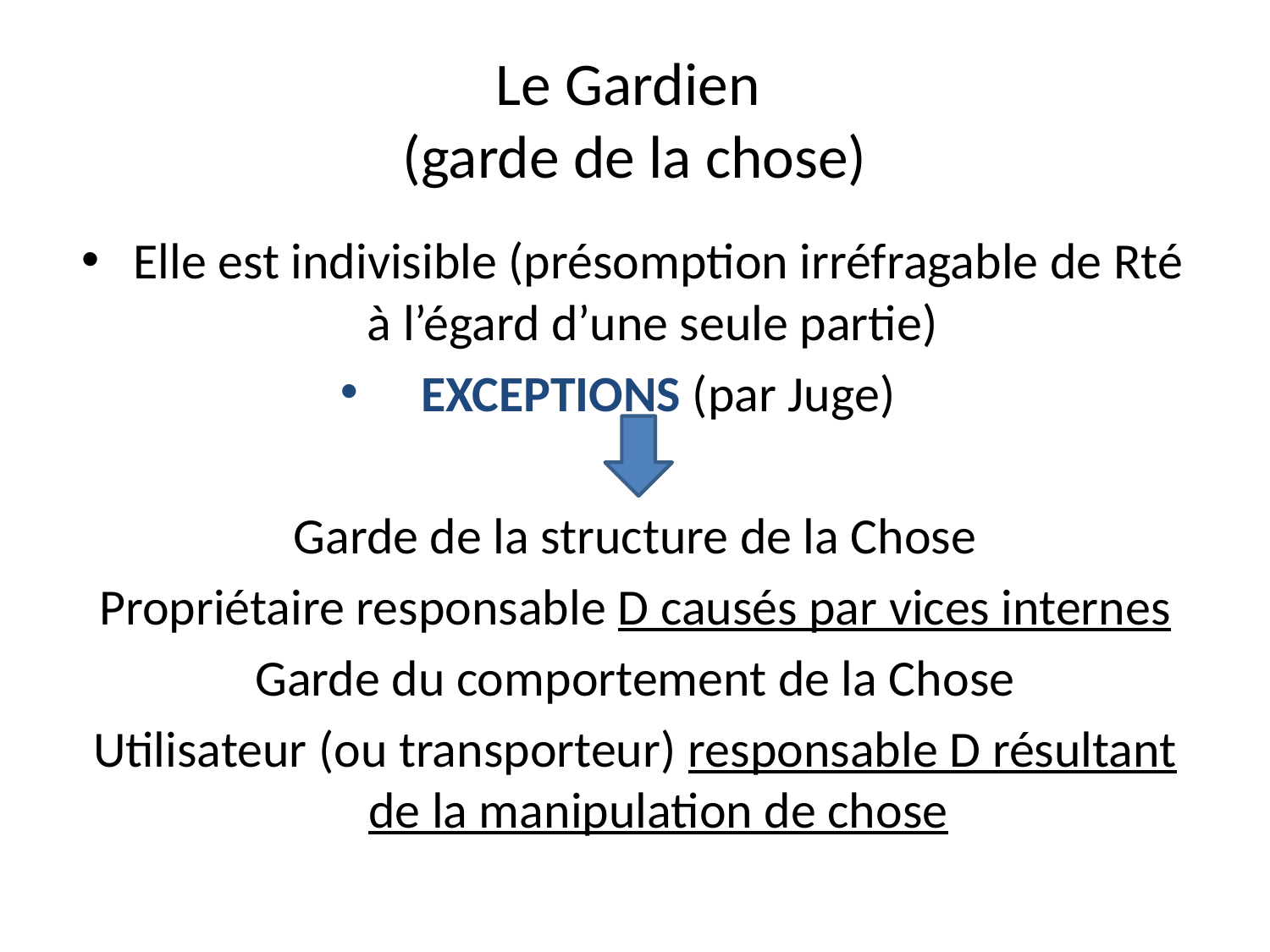

# Le Gardien (garde de la chose)
Elle est indivisible (présomption irréfragable de Rté à l’égard d’une seule partie)
EXCEPTIONS (par Juge)

Garde de la structure de la Chose
Propriétaire responsable D causés par vices internes
Garde du comportement de la Chose
Utilisateur (ou transporteur) responsable D résultant de la manipulation de chose